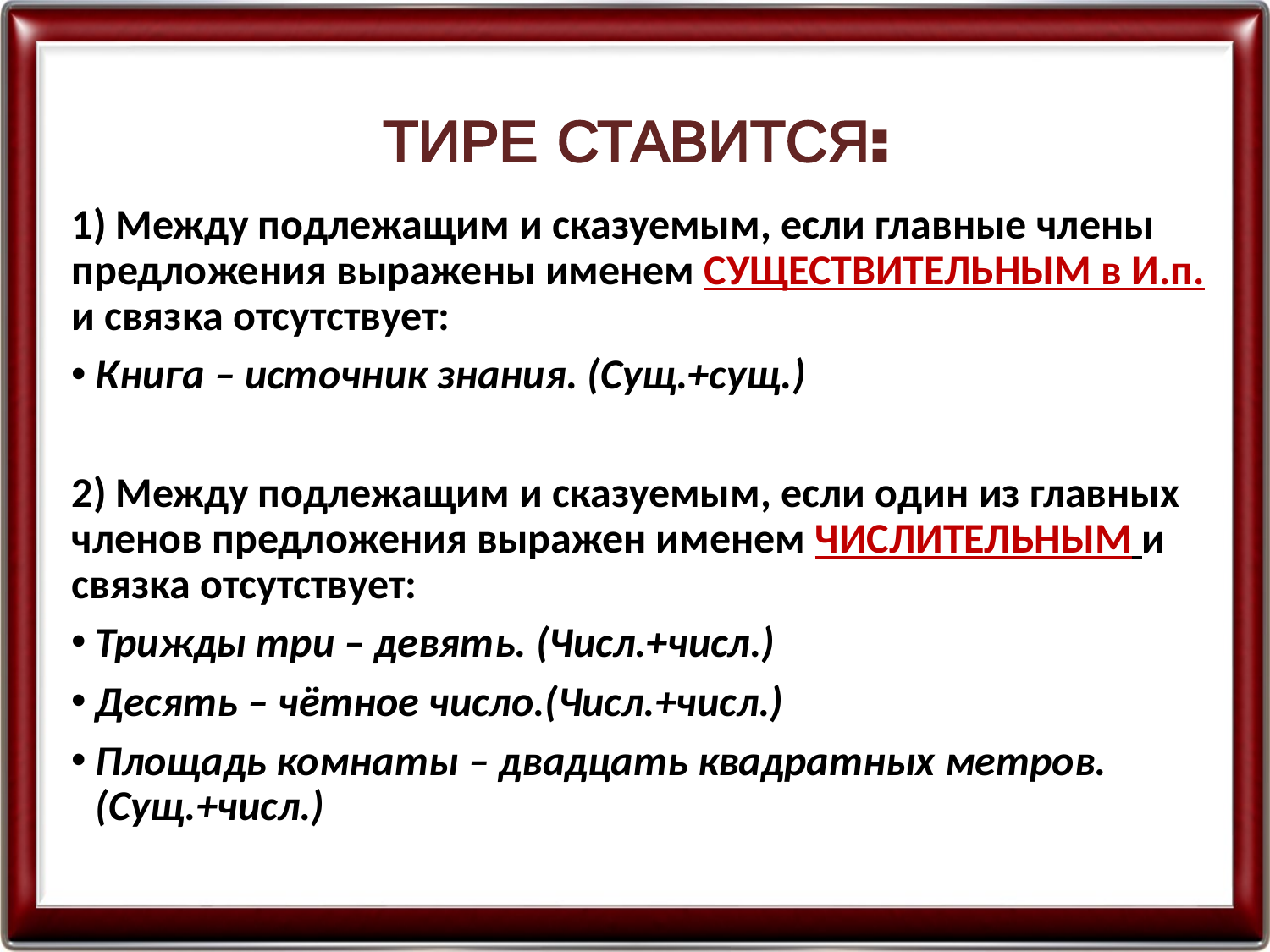

# ТИРЕ СТАВИТСЯ:
1) Между подлежащим и сказуемым, если главные члены предложения выражены именем СУЩЕСТВИТЕЛЬНЫМ в И.п. и связка отсутствует:
Книга – источник знания. (Сущ.+сущ.)

2) Между подлежащим и сказуемым, если один из главных членов предложения выражен именем ЧИСЛИТЕЛЬНЫМ и связка отсутствует:
Трижды три – девять. (Числ.+числ.)
Десять – чётное число.(Числ.+числ.)
Площадь комнаты – двадцать квадратных метров. (Сущ.+числ.)